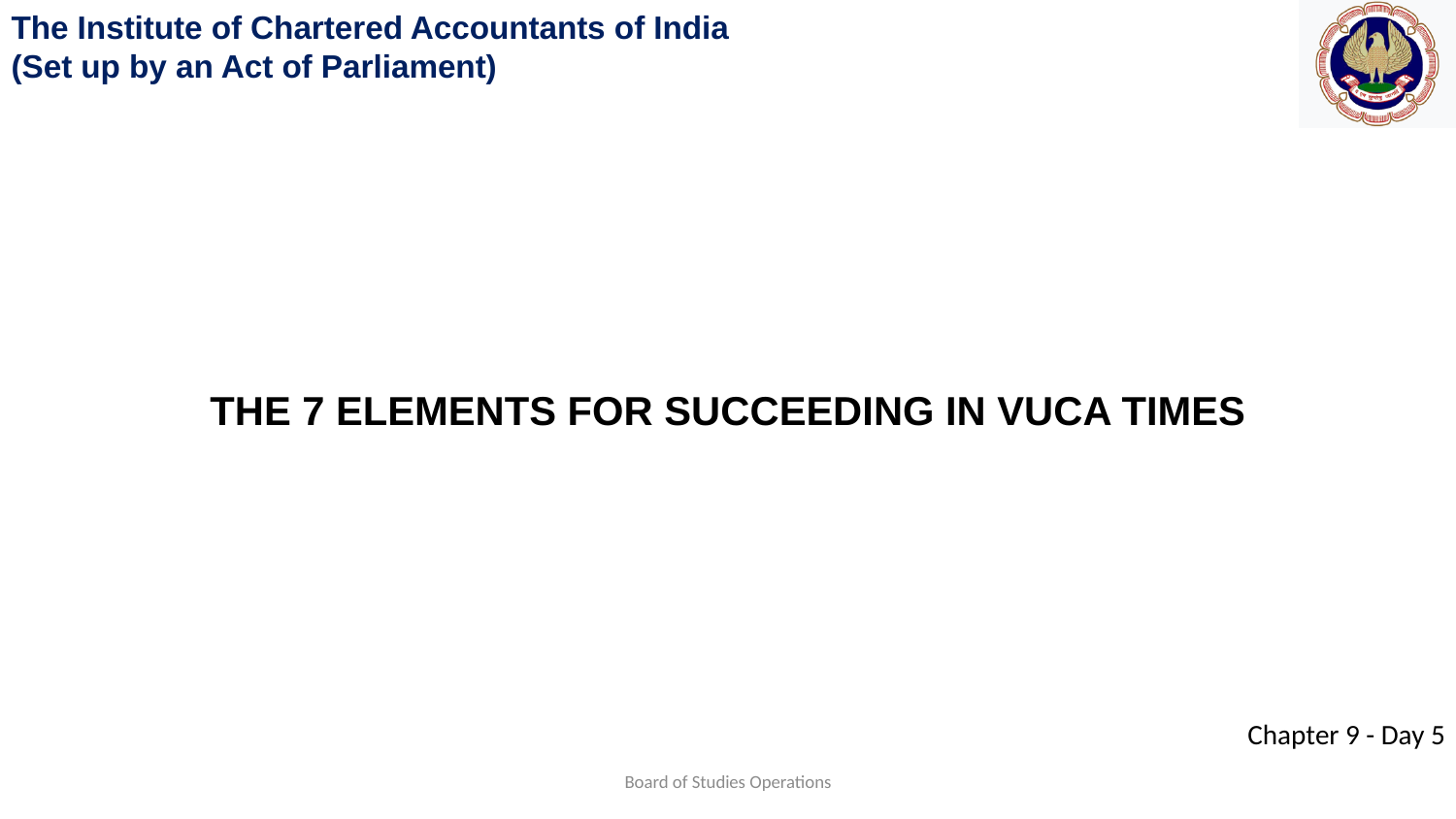

THE 7 ELEMENTS FOR SUCCEEDING IN VUCA TIMES
Board of Studies Operations